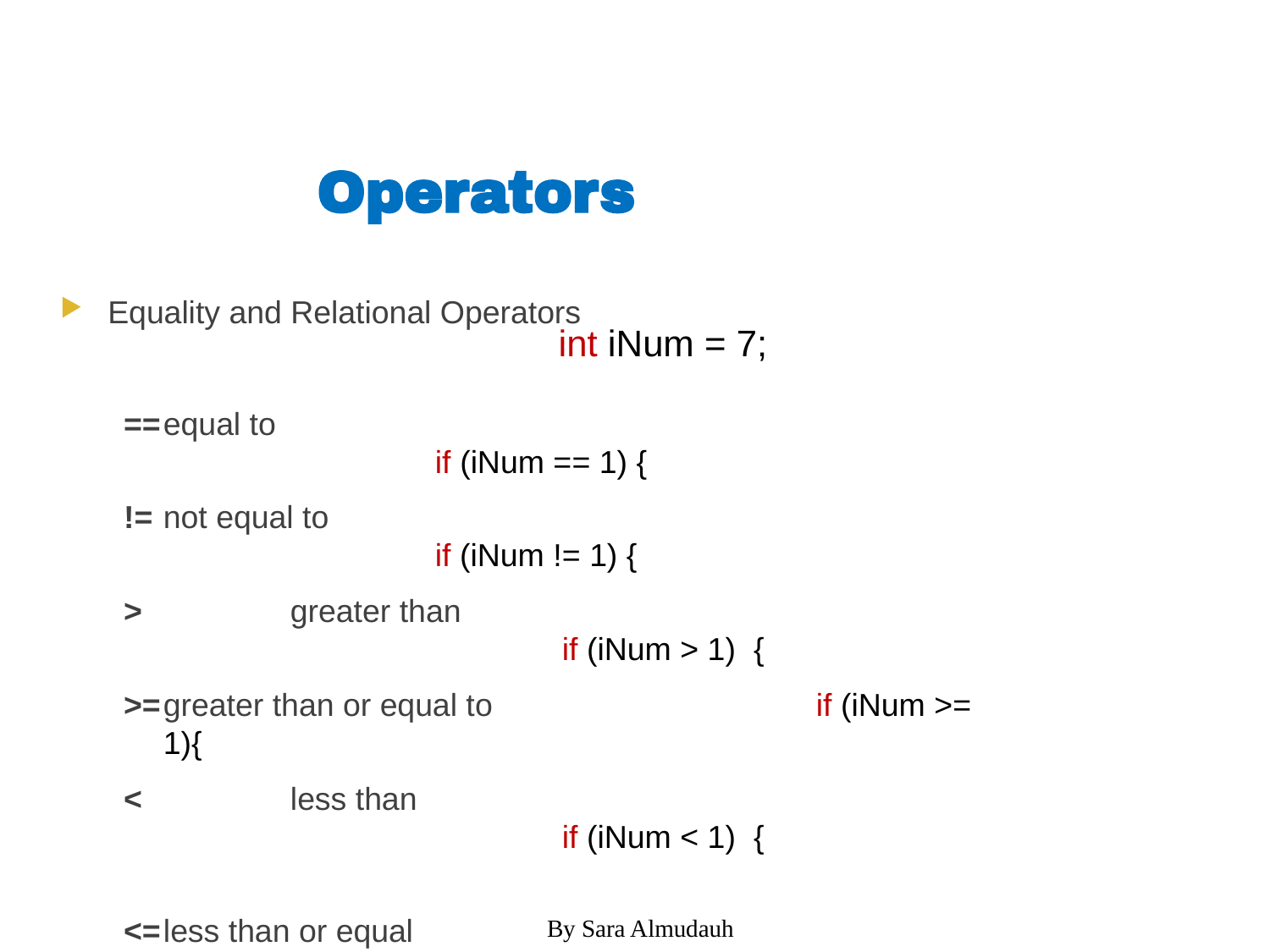

Operators
Equality and Relational Operators

==	equal to								  if (iNum == 1) {
!=	not equal to							  if (iNum != 1) {
>		greater than			 				  if (iNum > 1)  {
>=	greater than or equal to			  if (iNum >= 1){
<		less than								  if (iNum < 1)  {
<=	less than or equal  					  if (iNum == 1) {
int iNum = 7;
By Sara Almudauh